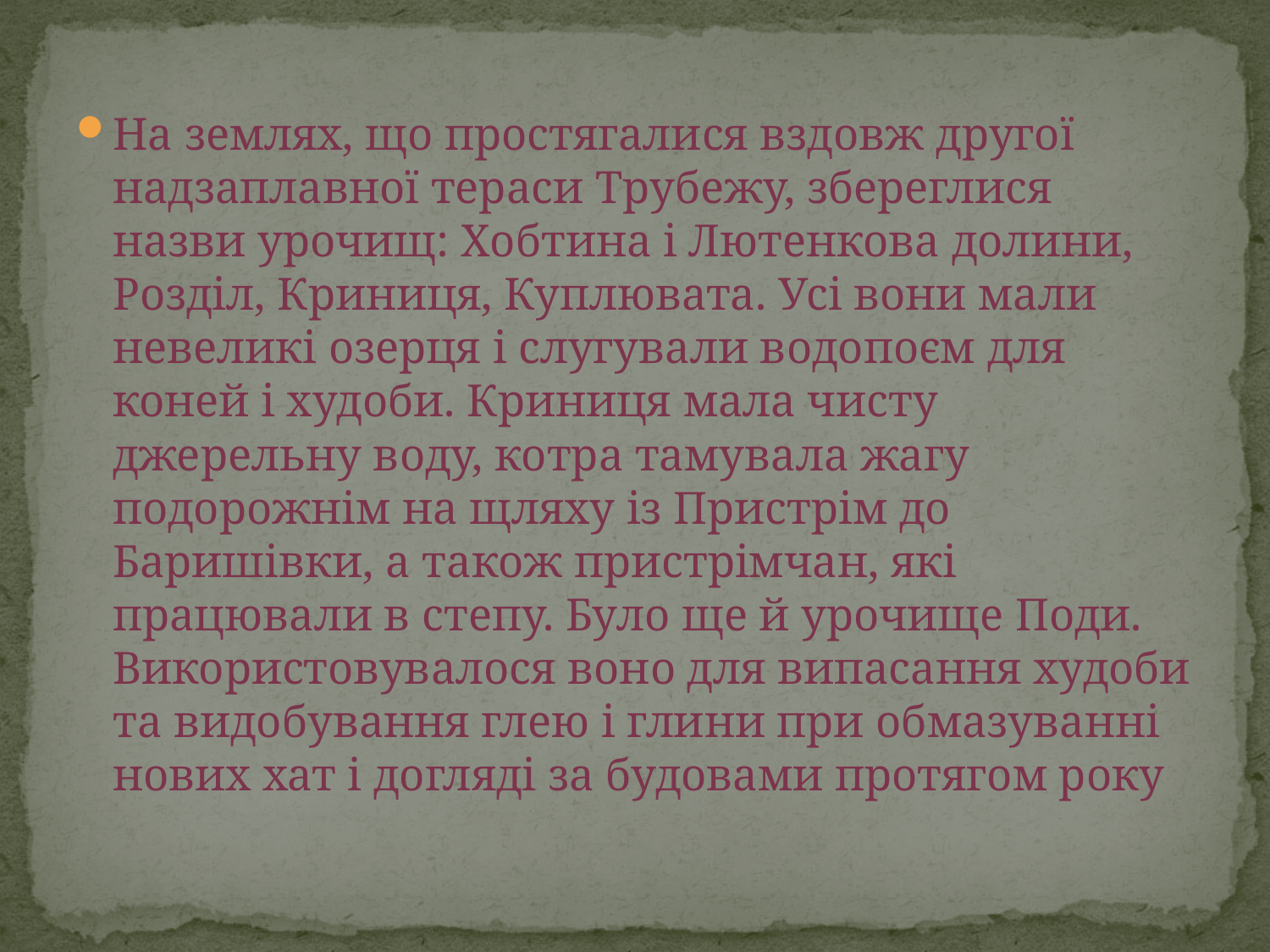

#
На землях, що простягалися вздовж другої надзаплавної тераси Трубежу, збереглися назви урочищ: Хобтина і Лютенкова долини, Розділ, Криниця, Куплювата. Усі вони мали невеликі озерця і слугували водопоєм для коней і худоби. Криниця мала чисту джерельну воду, котра тамувала жагу подорожнім на щляху із Пристрім до Баришівки, а також пристрімчан, які працювали в степу. Було ще й урочище Поди. Використовувалося воно для випасання худоби та видобування глею і глини при обмазуванні нових хат і догляді за будовами протягом року